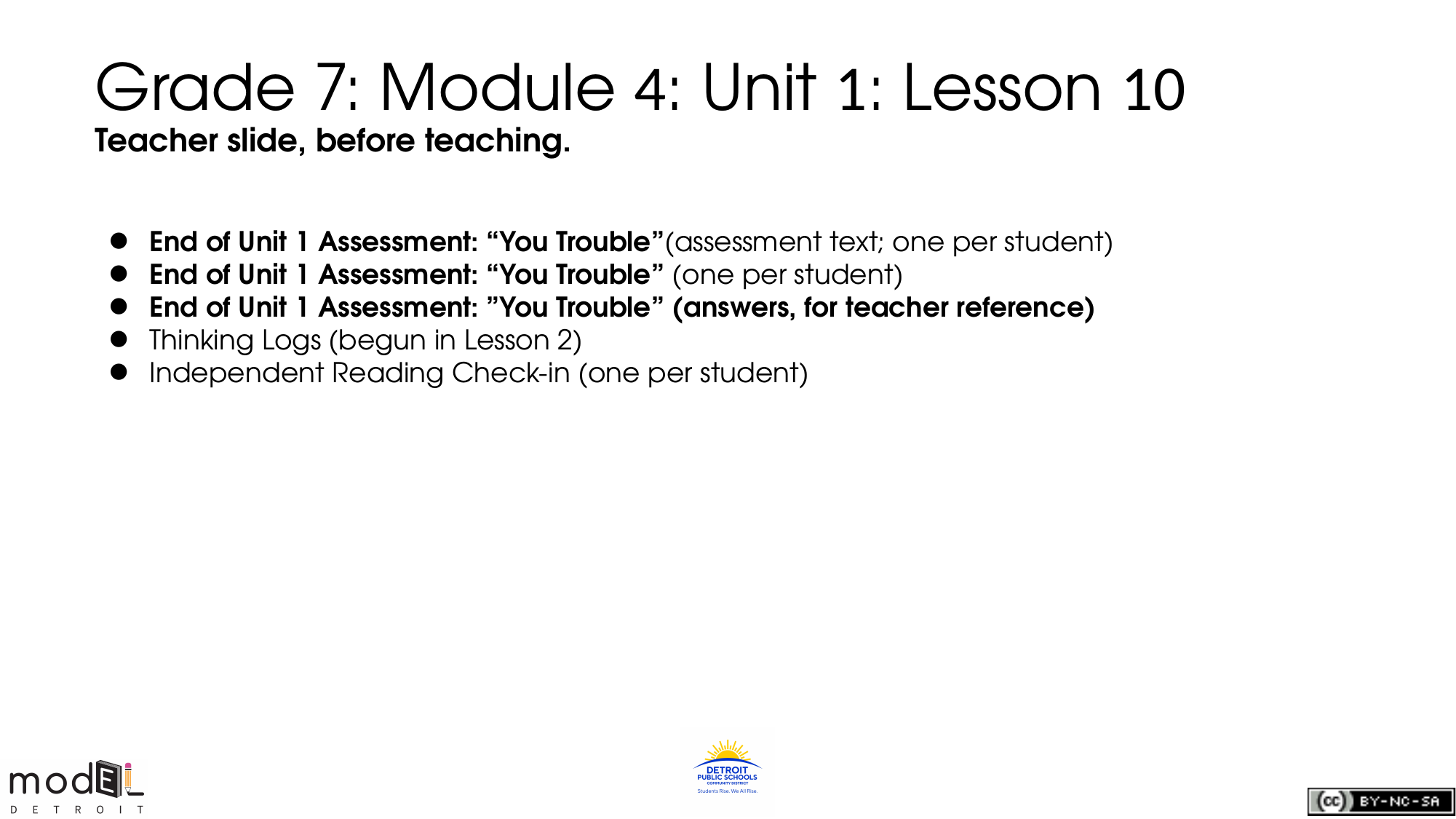

Grade 7: Module 4: Unit 1: Lesson 10
Teacher slide, before teaching.
End of Unit 1 Assessment: “You Trouble”(assessment text; one per student)
End of Unit 1 Assessment: “You Trouble” (one per student)
End of Unit 1 Assessment: ”You Trouble” (answers, for teacher reference)
Thinking Logs (begun in Lesson 2)
Independent Reading Check-in (one per student)